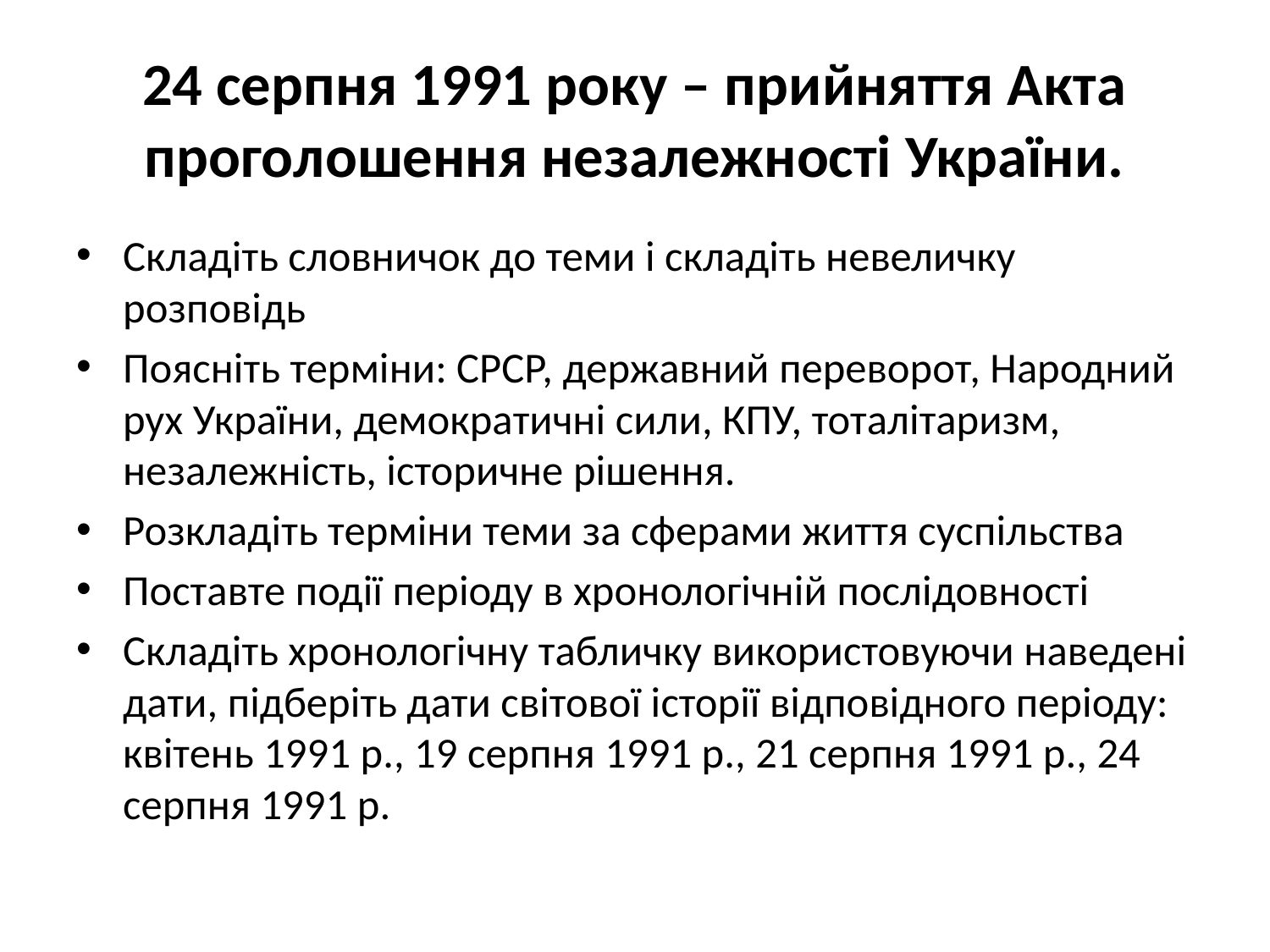

# 24 серпня 1991 року – прийняття Акта проголошення незалежності України.
Складіть словничок до теми і складіть невеличку розповідь
Поясніть терміни: СРСР, державний переворот, Народний рух України, демократичні сили, КПУ, тоталітаризм, незалежність, історичне рішення.
Розкладіть терміни теми за сферами життя суспільства
Поставте події періоду в хронологічній послідовності
Складіть хронологічну табличку використовуючи наведені дати, підберіть дати світової історії відповідного періоду: квітень 1991 р., 19 серпня 1991 р., 21 серпня 1991 р., 24 серпня 1991 р.